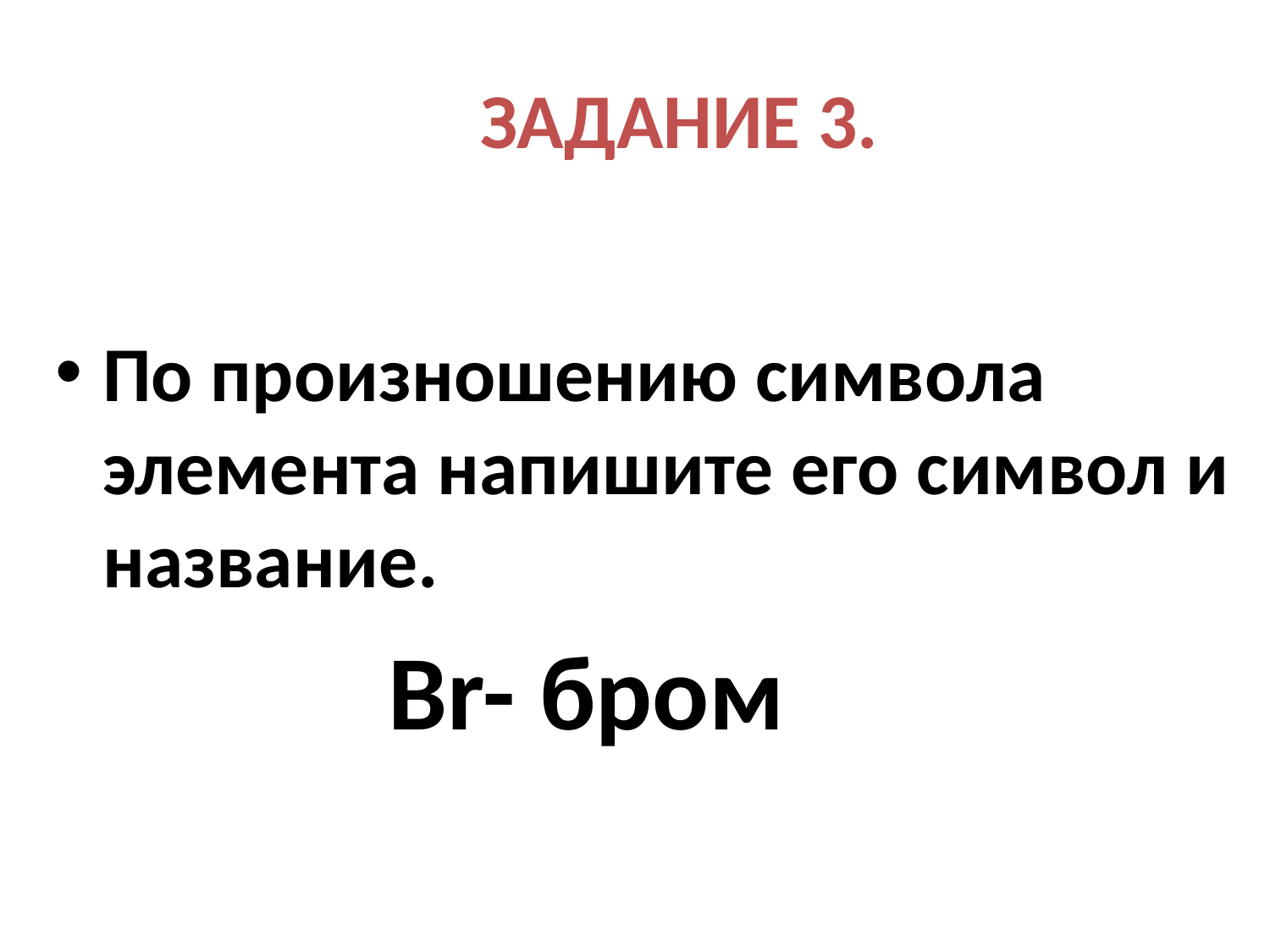

# ЗАДАНИЕ 3.
По произношению символа элемента напишите его символ и название.
                     Br- бром